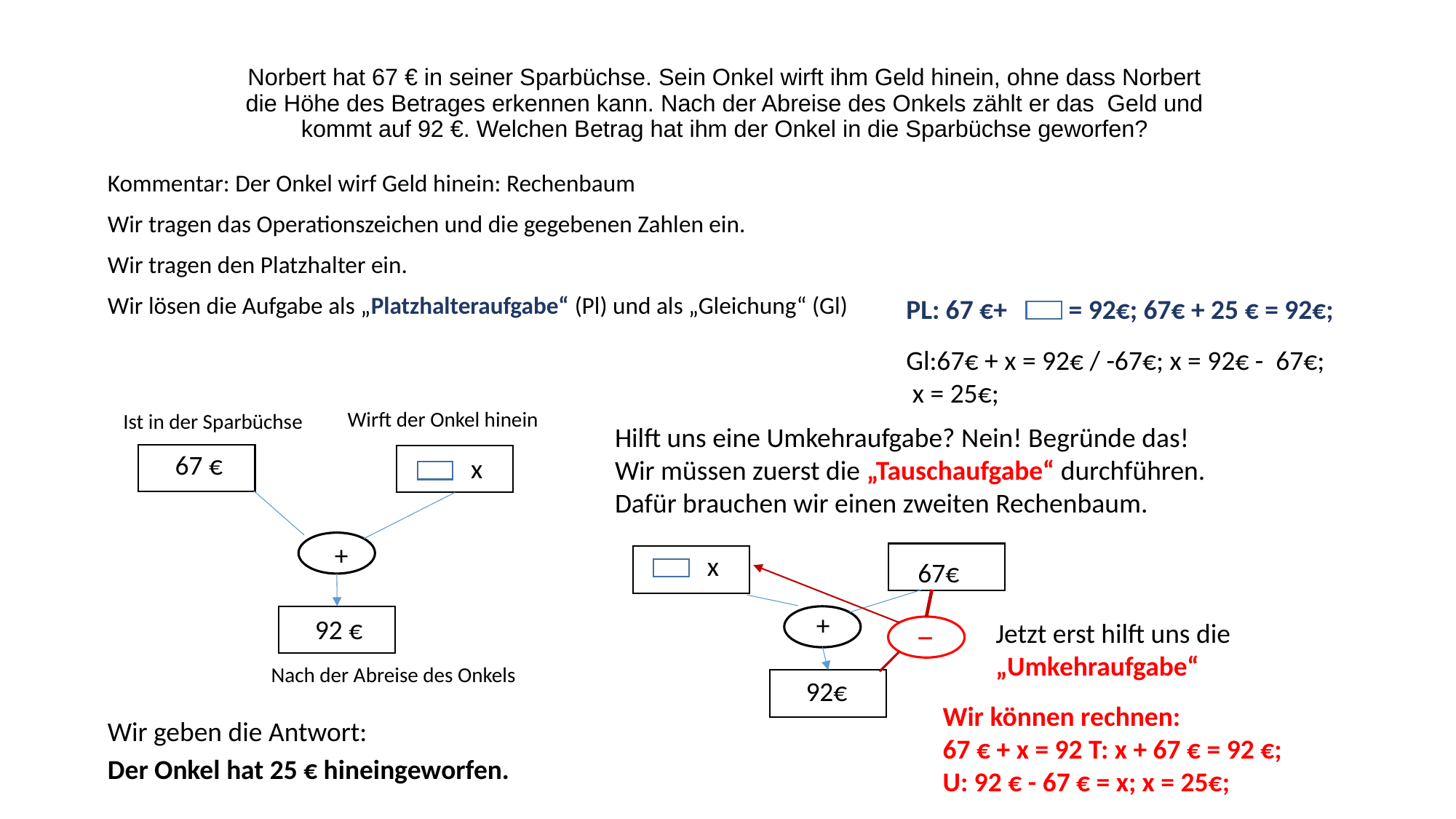

# Norbert hat 67 € in seiner Sparbüchse. Sein Onkel wirft ihm Geld hinein, ohne dass Norbert die Höhe des Betrages erkennen kann. Nach der Abreise des Onkels zählt er das  Geld und kommt auf 92 €. Welchen Betrag hat ihm der Onkel in die Sparbüchse geworfen?
Kommentar: Der Onkel wirf Geld hinein: Rechenbaum
Wir tragen das Operationszeichen und die gegebenen Zahlen ein.
Wir tragen den Platzhalter ein.
Wir lösen die Aufgabe als „Platzhalteraufgabe“ (Pl) und als „Gleichung“ (Gl)
PL: 67 €+          = 92€; 67€ + 25 € = 92€;

Gl:67€ + x = 92€ / -67€; x = 92€ -  67€;
 x = 25€;

Ist in der Sparbüchse
Wirft der Onkel hinein
Hilft uns eine Umkehraufgabe? Nein! Begründe das!
Wir müssen zuerst die „Tauschaufgabe“ durchführen.
Dafür brauchen wir einen zweiten Rechenbaum.

67 €

x

+
x

67€

+
_

92 €
Jetzt erst hilft uns die „Umkehraufgabe“

Nach der Abreise des Onkels
92€

Wir können rechnen:
67 € + x = 92 T: x + 67 € = 92 €;
U: 92 € - 67 € = x; x = 25€;
Wir geben die Antwort:
Der Onkel hat 25 € hineingeworfen.